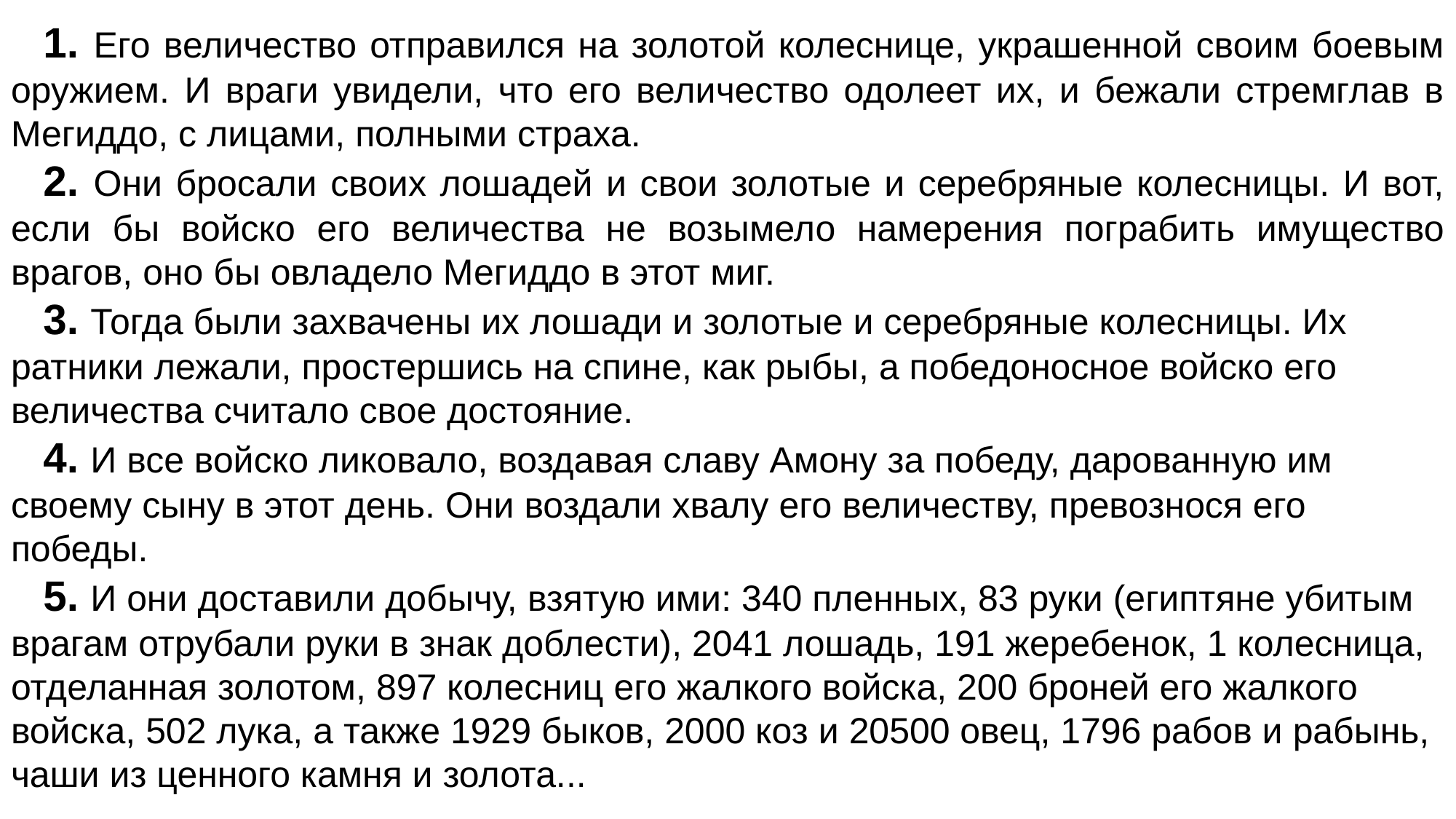

1. Его величество отправился на золотой колеснице, украшенной своим боевым оружием. И враги увидели, что его величество одолеет их, и бежали стремглав в Мегиддо, с лицами, полными страха.
2. Они бросали своих лошадей и свои золотые и серебряные колесницы. И вот, если бы войско его величества не возы­мело намерения пограбить имущество врагов, оно бы овладело Мегиддо в этот миг.
3. Тогда были захвачены их лошади и золотые и серебряные колесницы. Их ратники лежали, простершись на спине, как рыбы, а победоносное войско его величества считало свое достояние.
4. И все войско ликовало, воздавая славу Амону за победу, дарованную им своему сыну в этот день. Они воздали хвалу его величеству, превознося его победы.
5. И они достави­ли добычу, взятую ими: 340 пленных, 83 руки (египтяне убитым врагам от­рубали руки в знак доблести), 2041 лошадь, 191 жеребенок, 1 колесница, отделанная золотом, 897 колесниц его жалкого войска, 200 броней его жалкого войска, 502 лука, а также 1929 быков, 2000 коз и 20500 овец, 1796 рабов и рабынь, чаши из ценного камня и золота...